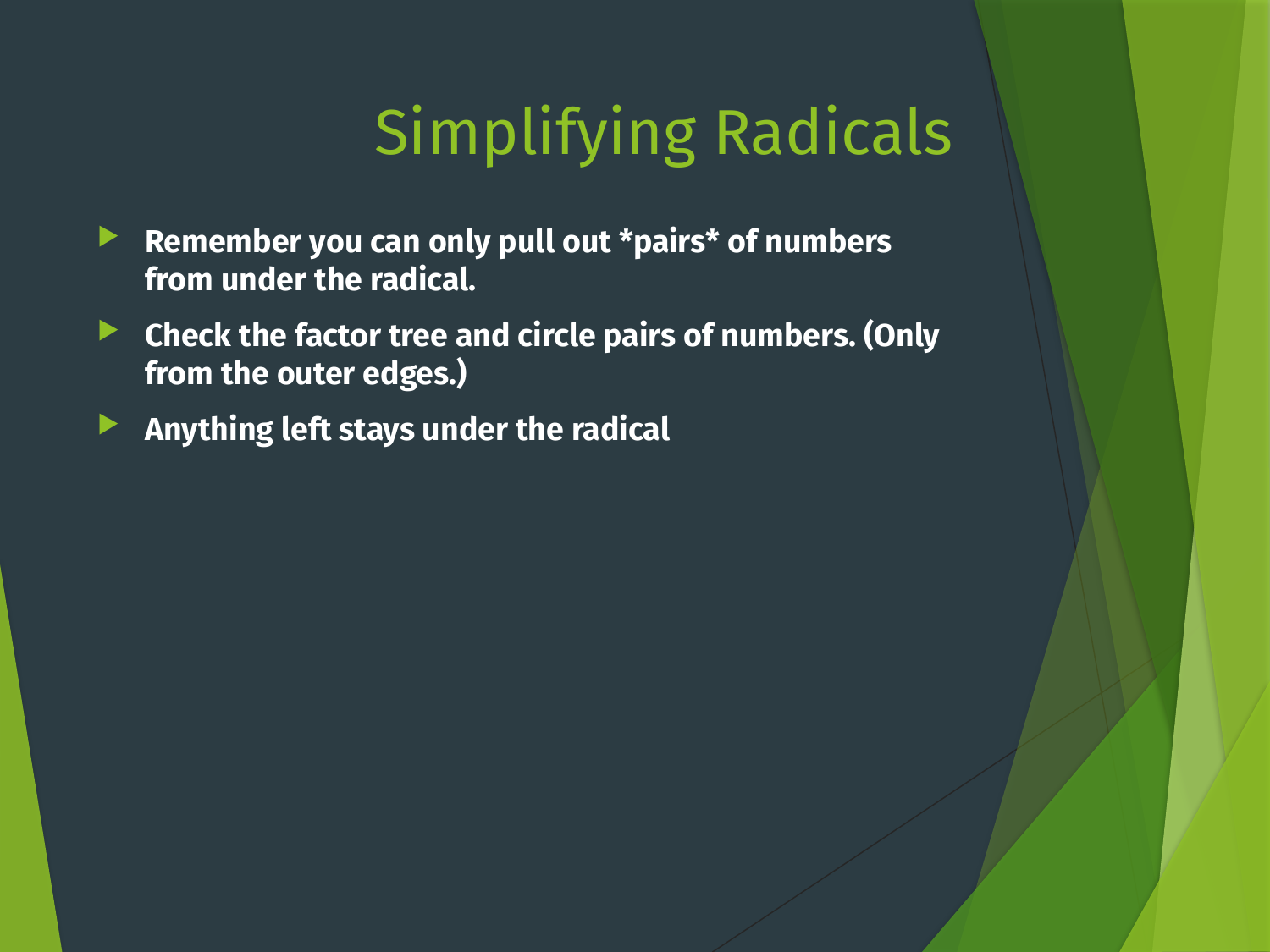

# Simplifying Radicals
Remember you can only pull out *pairs* of numbers from under the radical.
Check the factor tree and circle pairs of numbers. (Only from the outer edges.)
Anything left stays under the radical